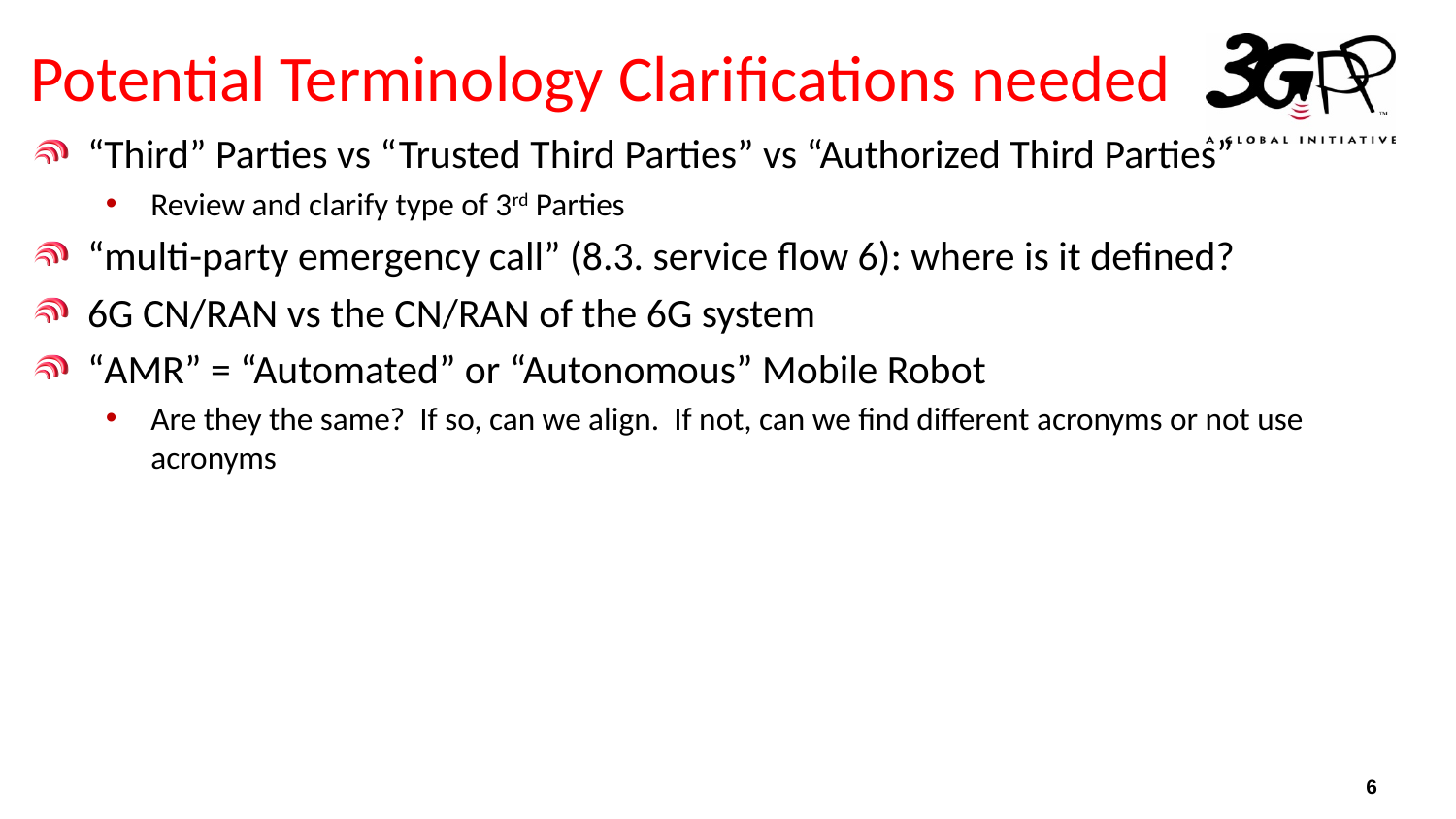

# Potential Terminology Clarifications needed
“Third” Parties vs “Trusted Third Parties” vs “Authorized Third Parties”
Review and clarify type of 3rd Parties
“multi-party emergency call” (8.3. service flow 6): where is it defined?
6G CN/RAN vs the CN/RAN of the 6G system
“AMR” = “Automated” or “Autonomous” Mobile Robot
Are they the same?  If so, can we align.  If not, can we find different acronyms or not use acronyms